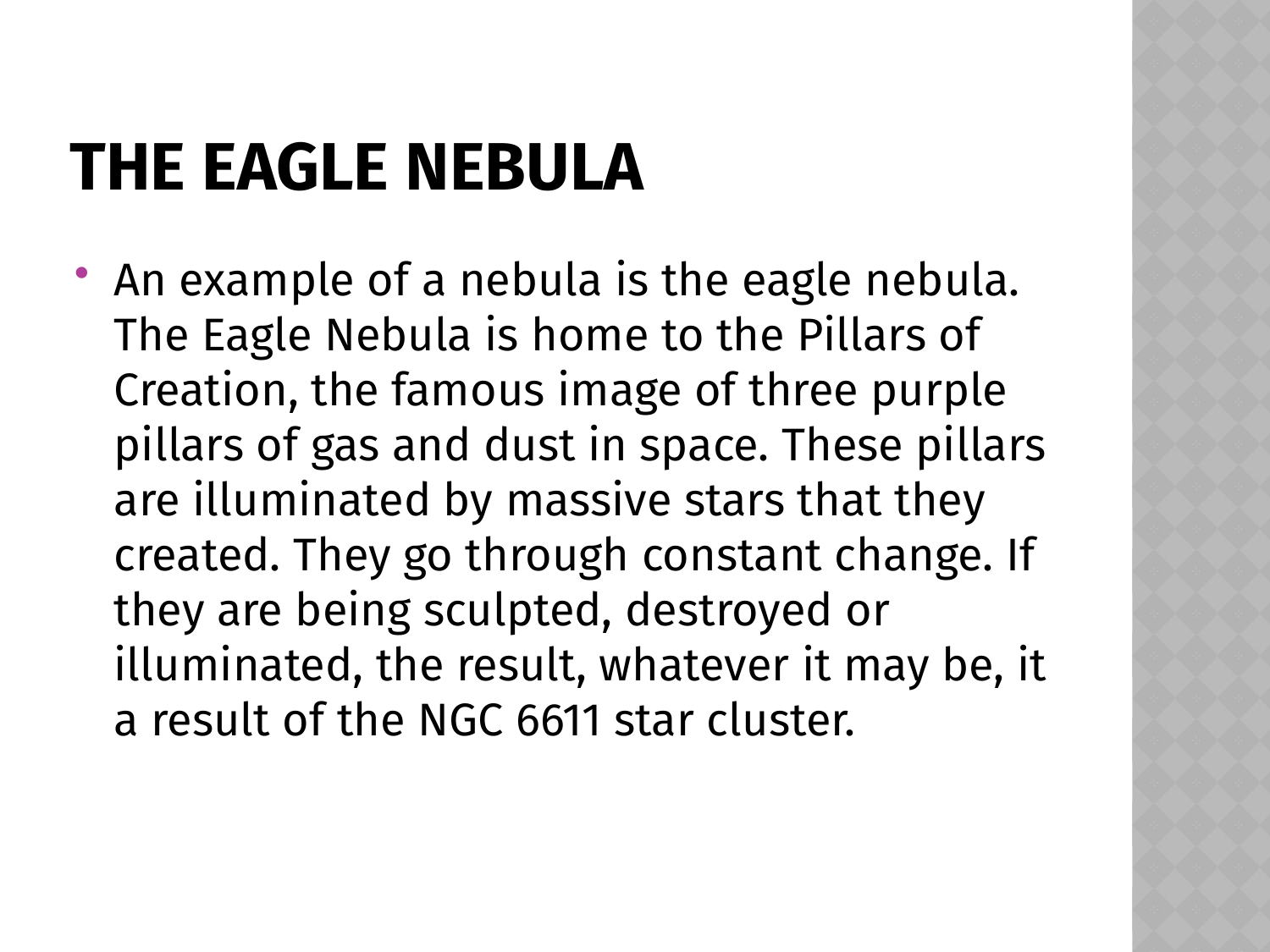

# The eagle nebula
An example of a nebula is the eagle nebula. The Eagle Nebula is home to the Pillars of Creation, the famous image of three purple pillars of gas and dust in space. These pillars are illuminated by massive stars that they created. They go through constant change. If they are being sculpted, destroyed or illuminated, the result, whatever it may be, it a result of the NGC 6611 star cluster.